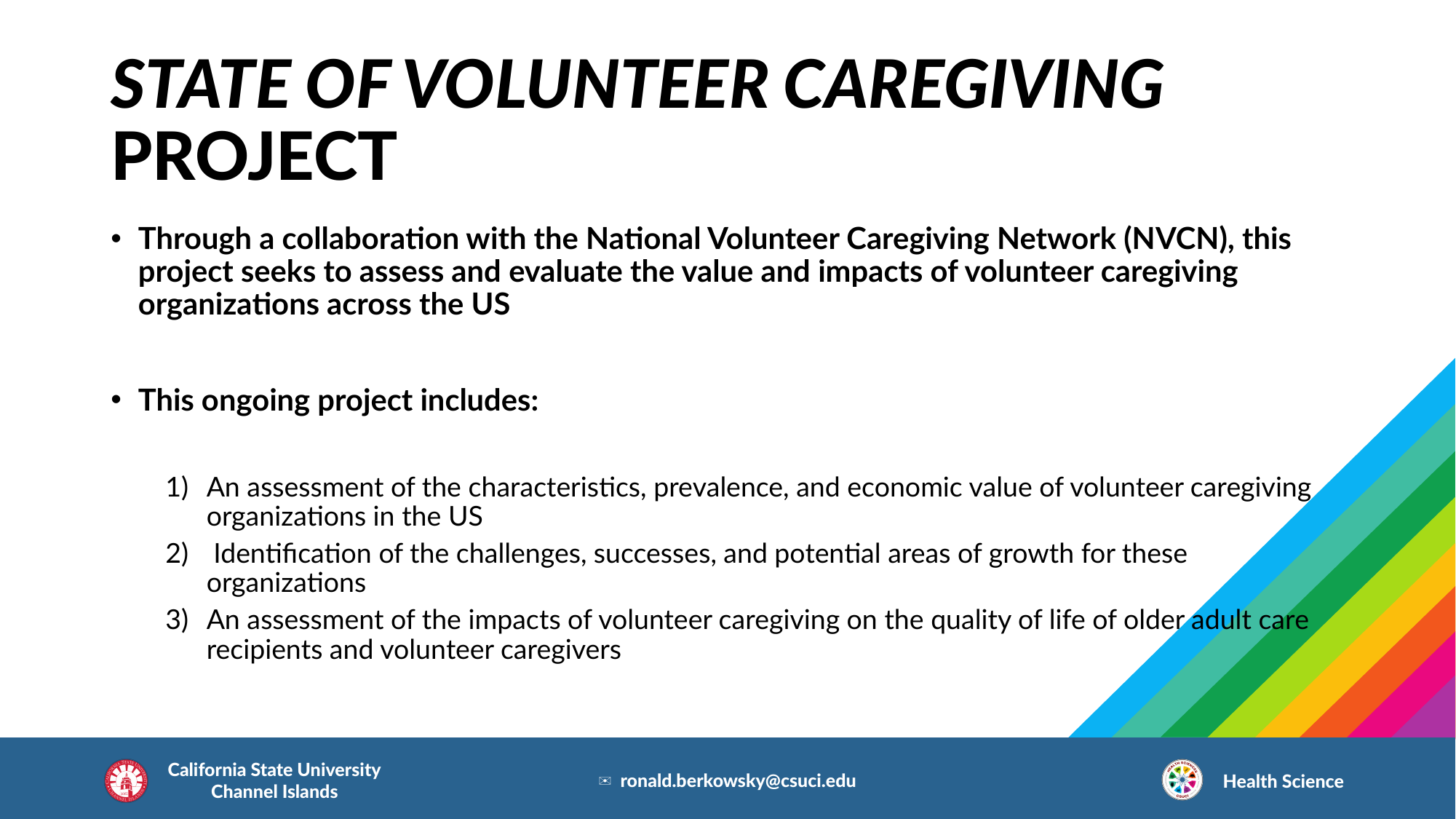

# State of Volunteer Caregiving Project
Through a collaboration with the National Volunteer Caregiving Network (NVCN), this project seeks to assess and evaluate the value and impacts of volunteer caregiving organizations across the US

This ongoing project includes:

An assessment of the characteristics, prevalence, and economic value of volunteer caregiving organizations in the US
 Identification of the challenges, successes, and potential areas of growth for these organizations
An assessment of the impacts of volunteer caregiving on the quality of life of older adult care recipients and volunteer caregivers